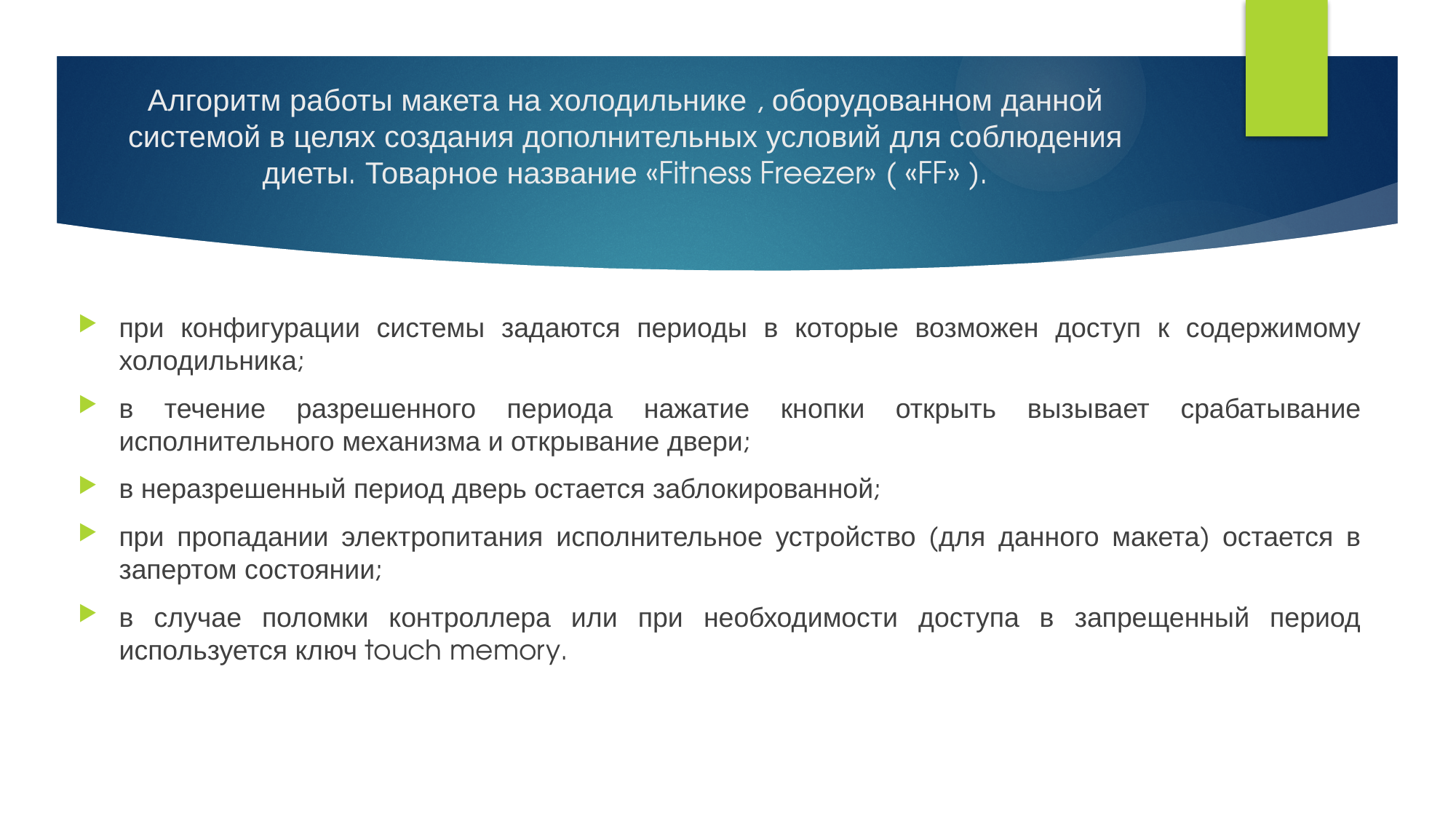

# Алгоритм работы макета на холодильнике , оборудованном данной системой в целях создания дополнительных условий для соблюдения диеты. Товарное название «Fitness Freezer» ( «FF» ).
при конфигурации системы задаются периоды в которые возможен доступ к содержимому холодильника;
в течение разрешенного периода нажатие кнопки открыть вызывает срабатывание исполнительного механизма и открывание двери;
в неразрешенный период дверь остается заблокированной;
при пропадании электропитания исполнительное устройство (для данного макета) остается в запертом состоянии;
в случае поломки контроллера или при необходимости доступа в запрещенный период используется ключ touch memory.